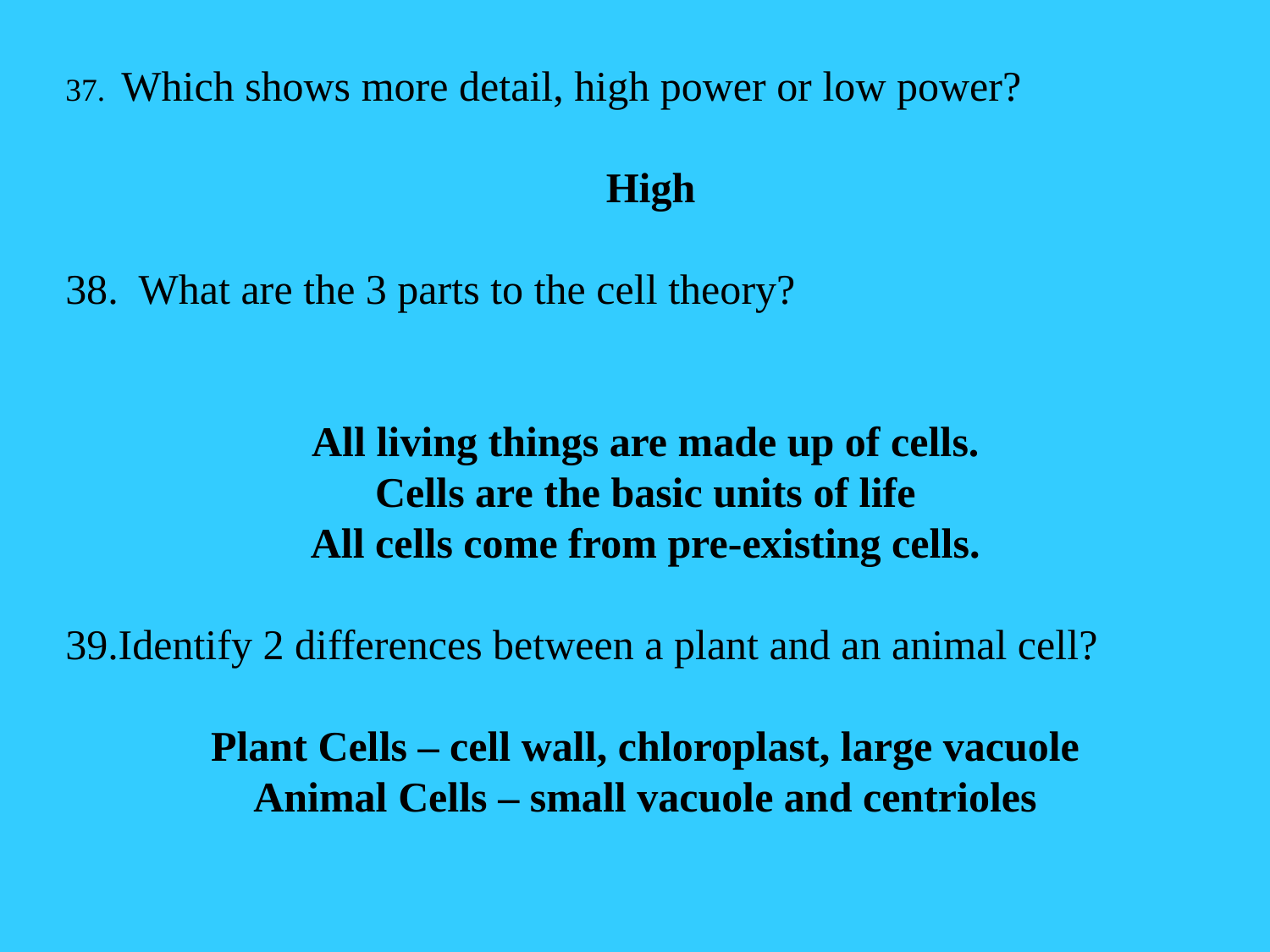

37.  Which shows more detail, high power or low power?

 High

38.  What are the 3 parts to the cell theory?

All living things are made up of cells.
Cells are the basic units of life
All cells come from pre-existing cells.

Identify 2 differences between a plant and an animal cell?

Plant Cells – cell wall, chloroplast, large vacuole
Animal Cells – small vacuole and centrioles